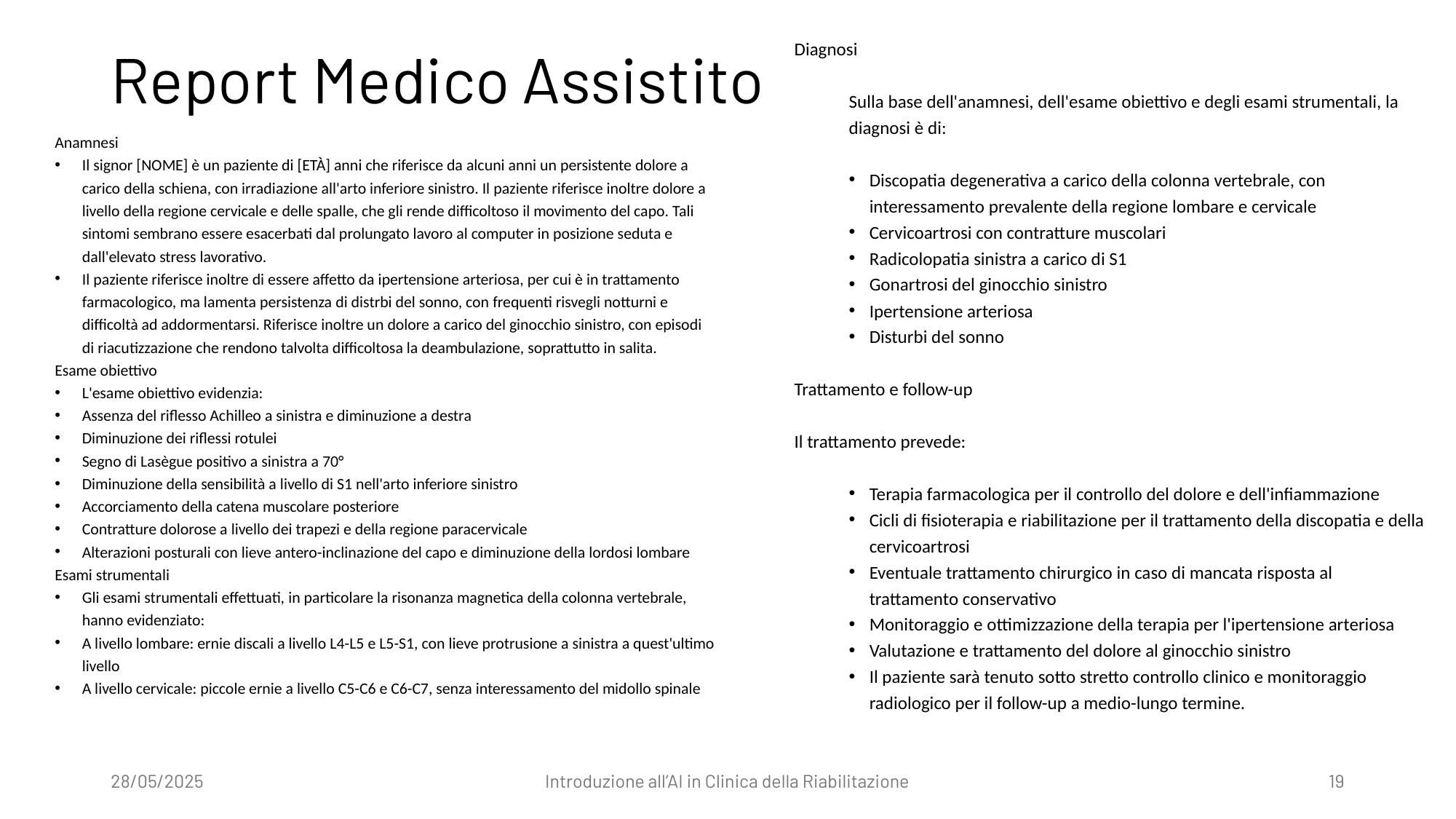

Diagnosi

Sulla base dell'anamnesi, dell'esame obiettivo e degli esami strumentali, la diagnosi è di:

Discopatia degenerativa a carico della colonna vertebrale, con interessamento prevalente della regione lombare e cervicale
Cervicoartrosi con contratture muscolari
Radicolopatia sinistra a carico di S1
Gonartrosi del ginocchio sinistro
Ipertensione arteriosa
Disturbi del sonno

Trattamento e follow-up

Il trattamento prevede:

Terapia farmacologica per il controllo del dolore e dell'infiammazione
Cicli di fisioterapia e riabilitazione per il trattamento della discopatia e della cervicoartrosi
Eventuale trattamento chirurgico in caso di mancata risposta al trattamento conservativo
Monitoraggio e ottimizzazione della terapia per l'ipertensione arteriosa
Valutazione e trattamento del dolore al ginocchio sinistro
Il paziente sarà tenuto sotto stretto controllo clinico e monitoraggio radiologico per il follow-up a medio-lungo termine.
# Report Medico Assistito
Anamnesi
Il signor [NOME] è un paziente di [ETÀ] anni che riferisce da alcuni anni un persistente dolore a carico della schiena, con irradiazione all'arto inferiore sinistro. Il paziente riferisce inoltre dolore a livello della regione cervicale e delle spalle, che gli rende difficoltoso il movimento del capo. Tali sintomi sembrano essere esacerbati dal prolungato lavoro al computer in posizione seduta e dall'elevato stress lavorativo.
Il paziente riferisce inoltre di essere affetto da ipertensione arteriosa, per cui è in trattamento farmacologico, ma lamenta persistenza di distrbi del sonno, con frequenti risvegli notturni e difficoltà ad addormentarsi. Riferisce inoltre un dolore a carico del ginocchio sinistro, con episodi di riacutizzazione che rendono talvolta difficoltosa la deambulazione, soprattutto in salita.
Esame obiettivo
L'esame obiettivo evidenzia:
Assenza del riflesso Achilleo a sinistra e diminuzione a destra
Diminuzione dei riflessi rotulei
Segno di Lasègue positivo a sinistra a 70°
Diminuzione della sensibilità a livello di S1 nell'arto inferiore sinistro
Accorciamento della catena muscolare posteriore
Contratture dolorose a livello dei trapezi e della regione paracervicale
Alterazioni posturali con lieve antero-inclinazione del capo e diminuzione della lordosi lombare
Esami strumentali
Gli esami strumentali effettuati, in particolare la risonanza magnetica della colonna vertebrale, hanno evidenziato:
A livello lombare: ernie discali a livello L4-L5 e L5-S1, con lieve protrusione a sinistra a quest'ultimo livello
A livello cervicale: piccole ernie a livello C5-C6 e C6-C7, senza interessamento del midollo spinale
28/05/2025
Introduzione all’AI in Clinica della Riabilitazione
19